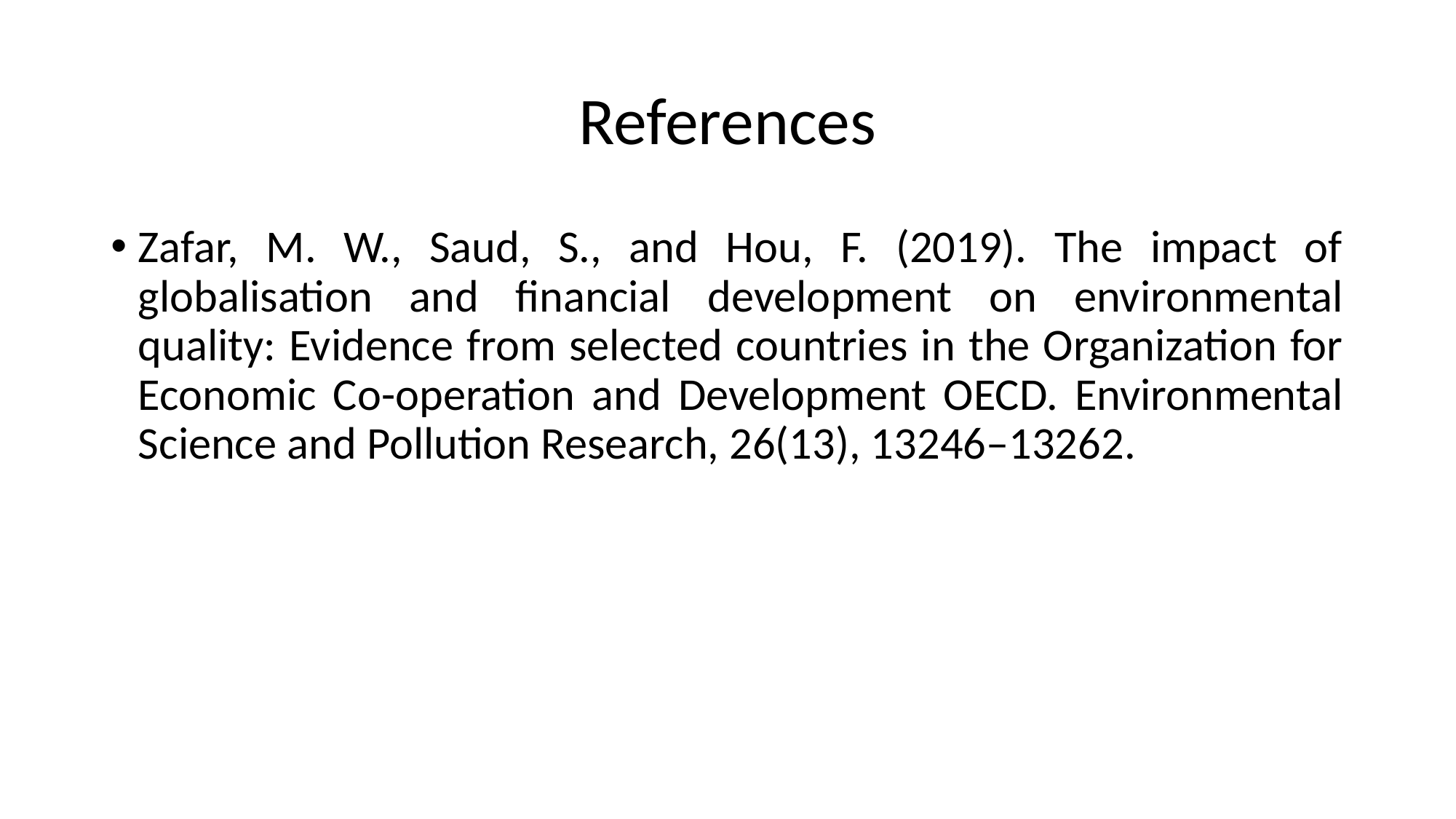

# References
Zafar, M. W., Saud, S., and Hou, F. (2019). The impact of globalisation and financial development on environmental quality: Evidence from selected countries in the Organization for Economic Co-operation and Development OECD. Environmental Science and Pollution Research, 26(13), 13246–13262.